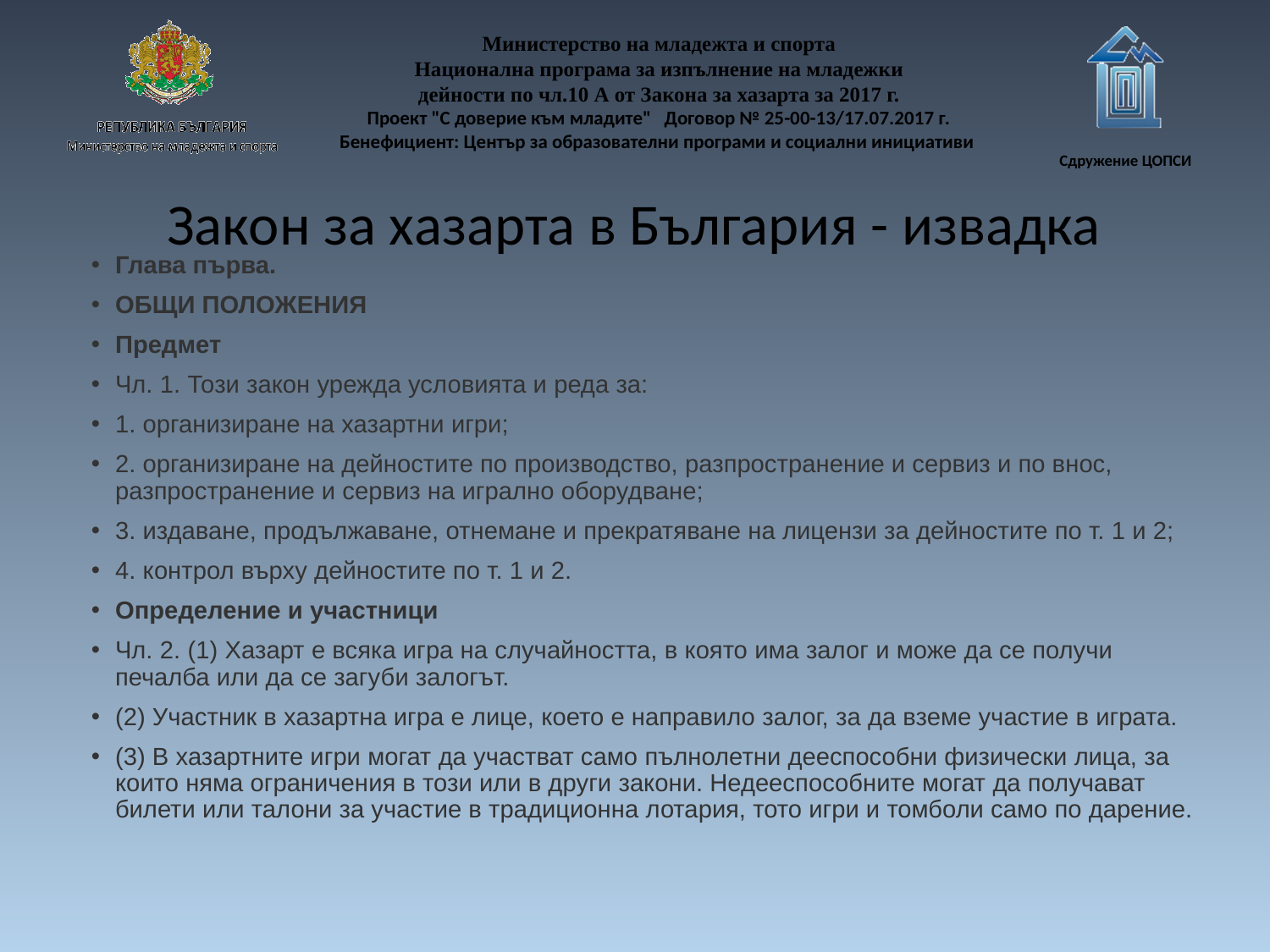

# Закон за хазарта в България - извадка
Глава първа.
ОБЩИ ПОЛОЖЕНИЯ
Предмет
Чл. 1. Този закон урежда условията и реда за:
1. организиране на хазартни игри;
2. организиране на дейностите по производство, разпространение и сервиз и по внос, разпространение и сервиз на игрално оборудване;
3. издаване, продължаване, отнемане и прекратяване на лицензи за дейностите по т. 1 и 2;
4. контрол върху дейностите по т. 1 и 2.
Определение и участници
Чл. 2. (1) Хазарт е всяка игра на случайността, в която има залог и може да се получи печалба или да се загуби залогът.
(2) Участник в хазартна игра е лице, което е направило залог, за да вземе участие в играта.
(3) В хазартните игри могат да участват само пълнолетни дееспособни физически лица, за които няма ограничения в този или в други закони. Недееспособните могат да получават билети или талони за участие в традиционна лотария, тото игри и томболи само по дарение.